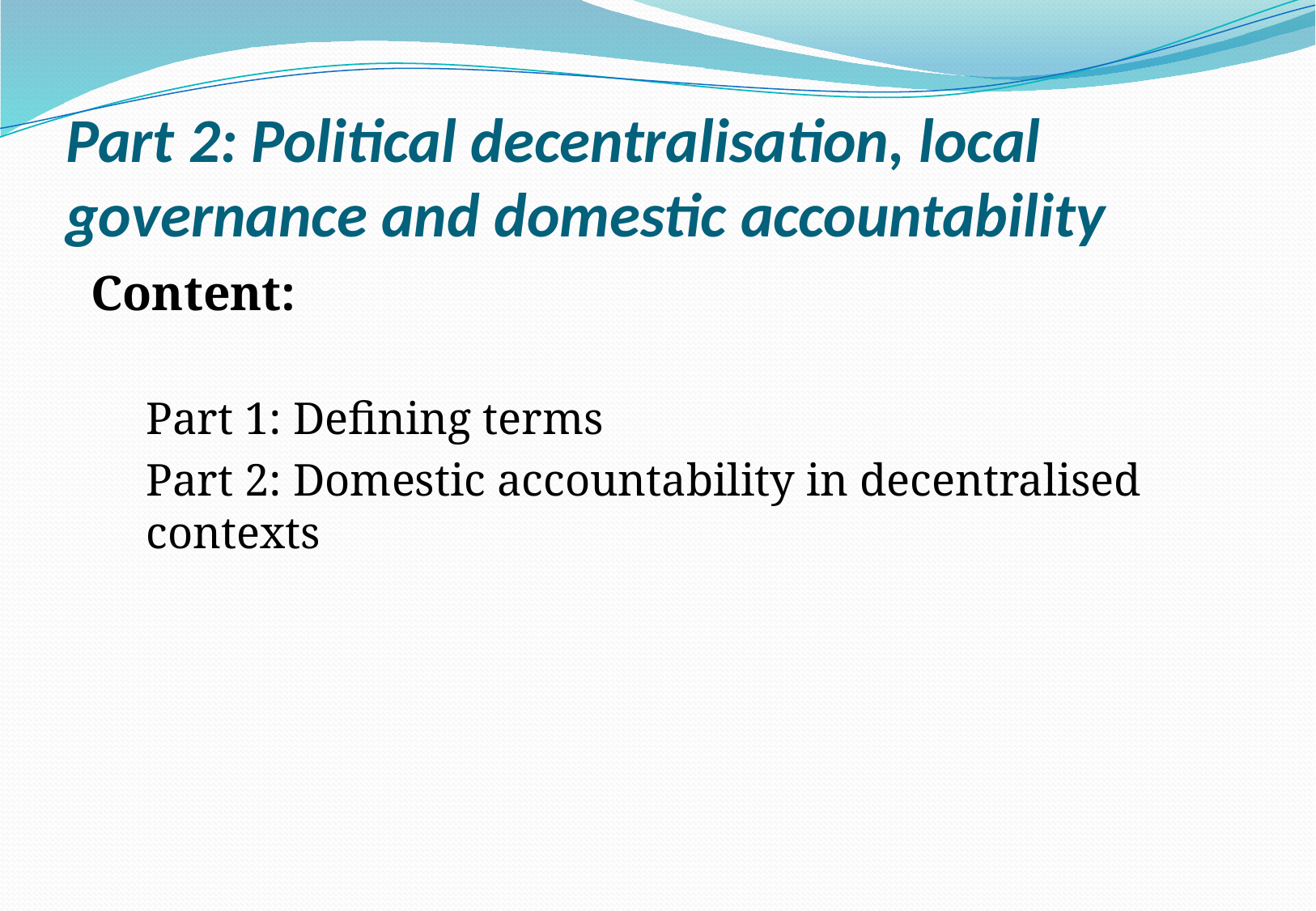

# Part 2: Political decentralisation, local governance and domestic accountability
Content:

	Part 1: Defining terms
	Part 2: Domestic accountability in decentralised contexts